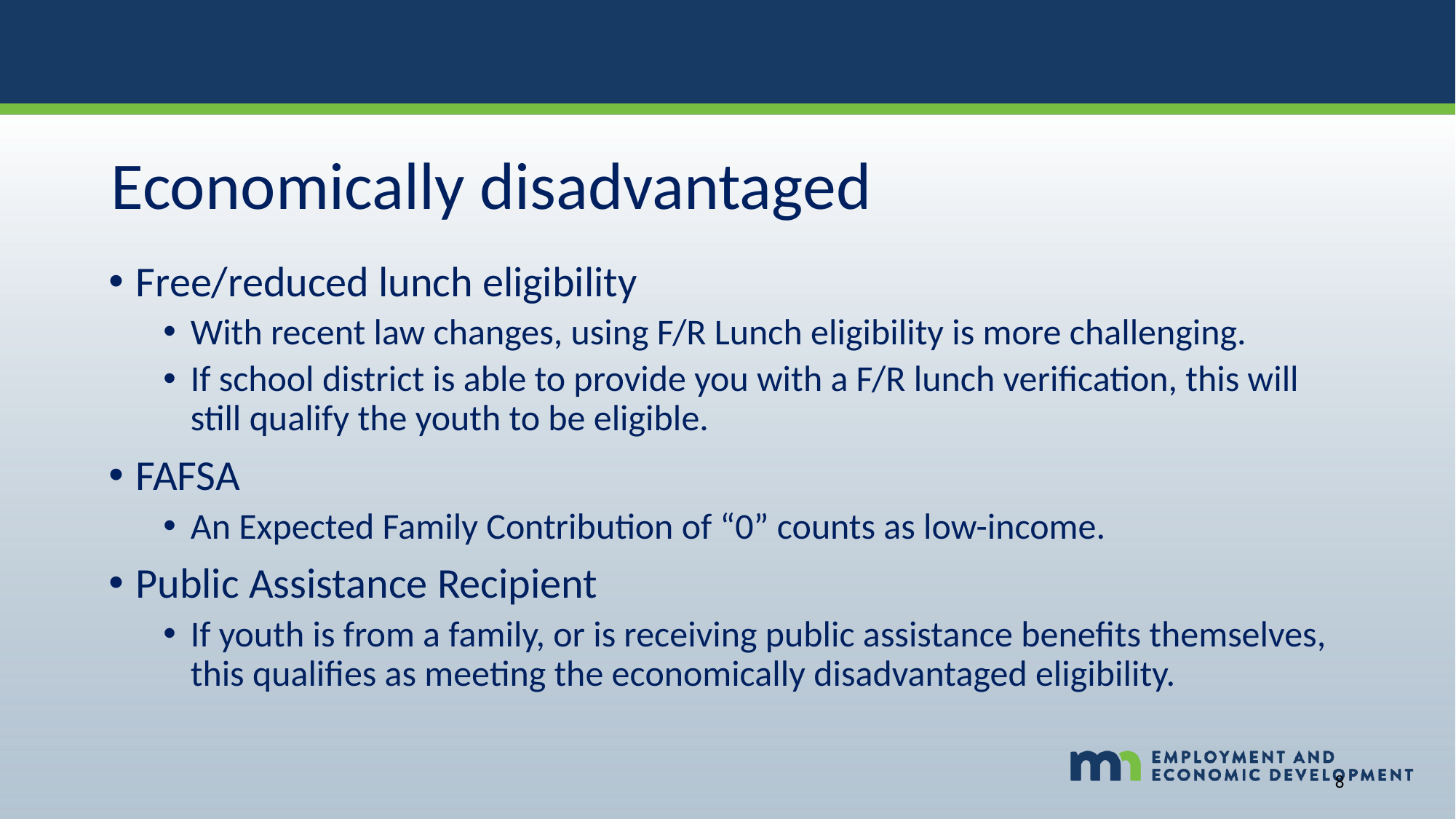

# Economically disadvantaged
Free/reduced lunch eligibility
With recent law changes, using F/R Lunch eligibility is more challenging.
If school district is able to provide you with a F/R lunch verification, this will still qualify the youth to be eligible.
FAFSA
An Expected Family Contribution of “0” counts as low-income.
Public Assistance Recipient
If youth is from a family, or is receiving public assistance benefits themselves, this qualifies as meeting the economically disadvantaged eligibility.
8